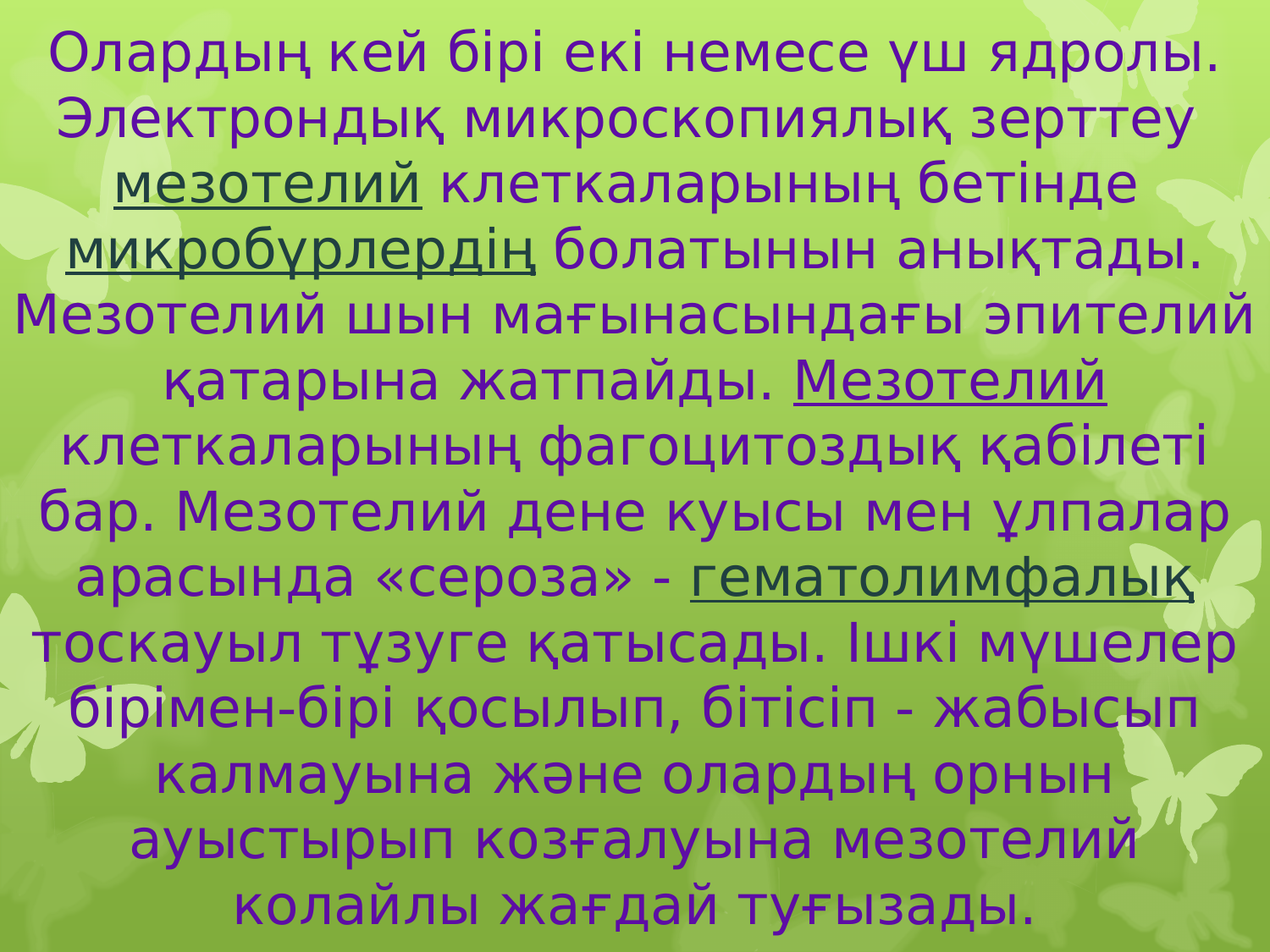

Олардың кей бірі екі немесе үш ядролы. Электрондық микроскопиялық зерттеу мезотелий клеткаларының бетінде микробүрлердің болатынын анықтады. Мезотелий шын мағынасындағы эпителий қатарына жатпайды. Мезотелий клеткаларының фагоцитоздық қабілеті бар. Мезотелий дене куысы мен ұлпалар арасында «сероза» - гематолимфалық тоскауыл тұзуге қатысады. Ішкі мүшелер бірімен-бірі қосылып, бітісіп - жабысып калмауына және олардың орнын ауыстырып козғалуына мезотелий колайлы жағдай туғызады.